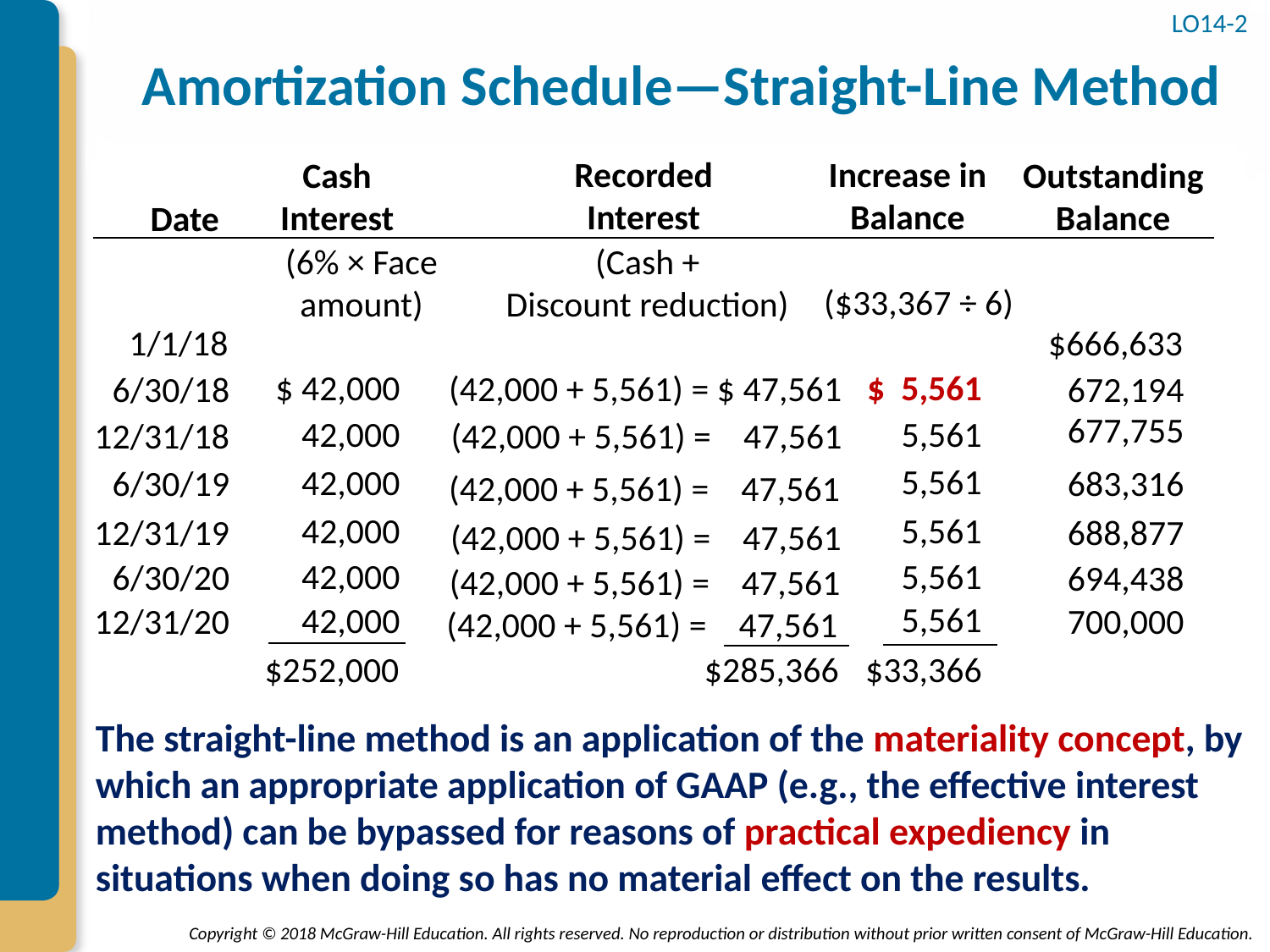

# Amortization Schedule—Straight-Line Method
LO14-2
Recorded
Interest
Increase in Balance
Outstanding Balance
Cash Interest
Date
(6% × Face
amount)
(Cash +
Discount reduction)
($33,367 ÷ 6)
1/1/18
$666,633
$  5,561
$ 42,000
(42,000 + 5,561) = $ 47,561
6/30/18
672,194
677,755
5,561
42,000
12/31/18
(42,000 + 5,561) =    47,561
5,561
42,000
6/30/19
683,316
(42,000 + 5,561) =    47,561
5,561
42,000
12/31/19
688,877
(42,000 + 5,561) =    47,561
5,561
42,000
6/30/20
694,438
(42,000 + 5,561) =    47,561
5,561
42,000
12/31/20
700,000
(42,000 + 5,561) =    47,561
$252,000
$285,366
$33,366
The straight-line method is an application of the materiality concept, by which an appropriate application of GAAP (e.g., the effective interest method) can be bypassed for reasons of practical expediency in situations when doing so has no material effect on the results.